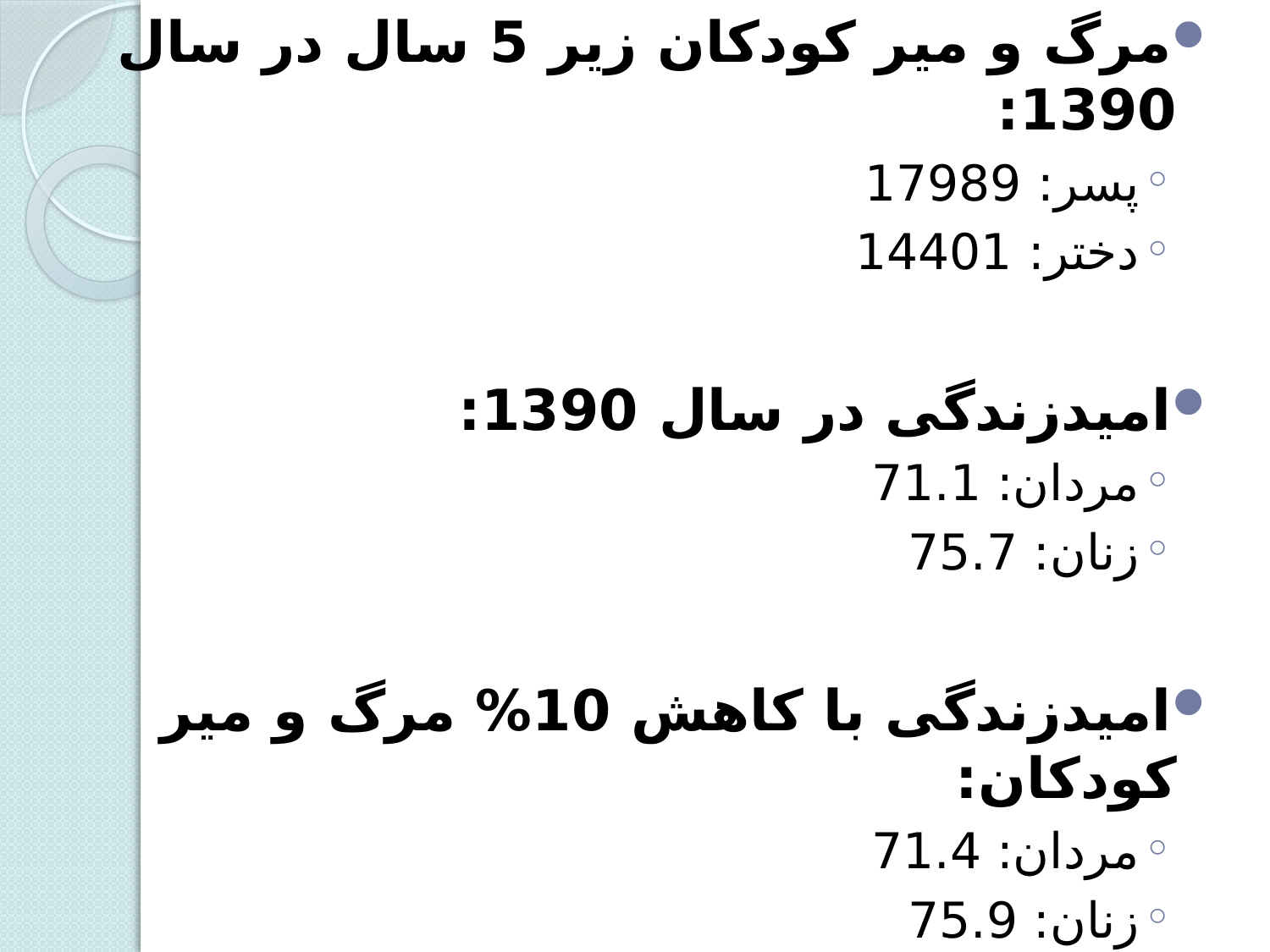

مرگ و میر کودکان زیر 5 سال در سال 1390:
پسر: 17989
دختر: 14401

امیدزندگی در سال 1390:
مردان: 71.1
زنان: 75.7

امیدزندگی با کاهش 10% مرگ و میر کودکان:
مردان: 71.4
زنان: 75.9